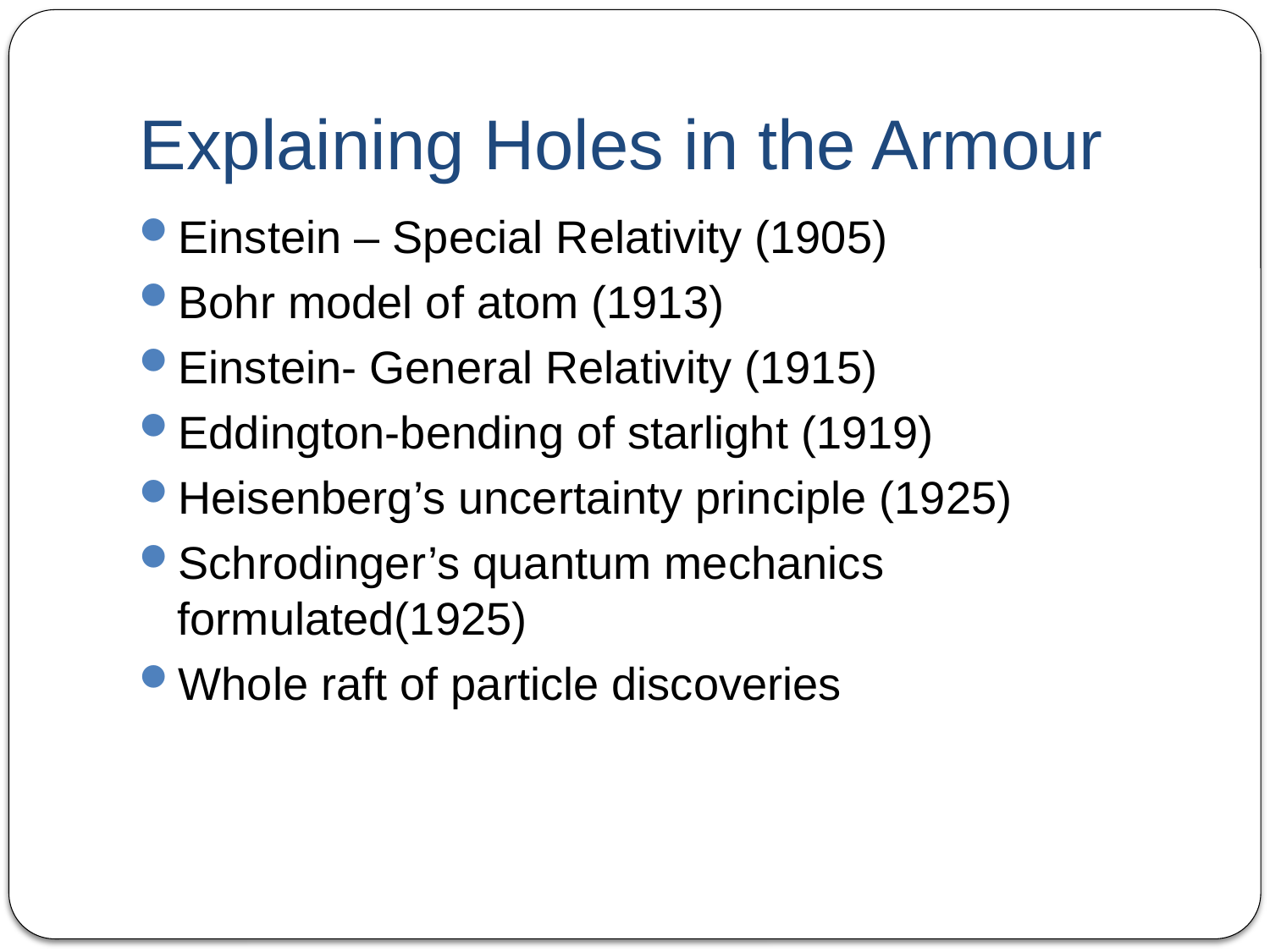

# Explaining Holes in the Armour
Einstein – Special Relativity (1905)
Bohr model of atom (1913)
Einstein- General Relativity (1915)
Eddington-bending of starlight (1919)
Heisenberg’s uncertainty principle (1925)
Schrodinger’s quantum mechanics formulated(1925)
Whole raft of particle discoveries